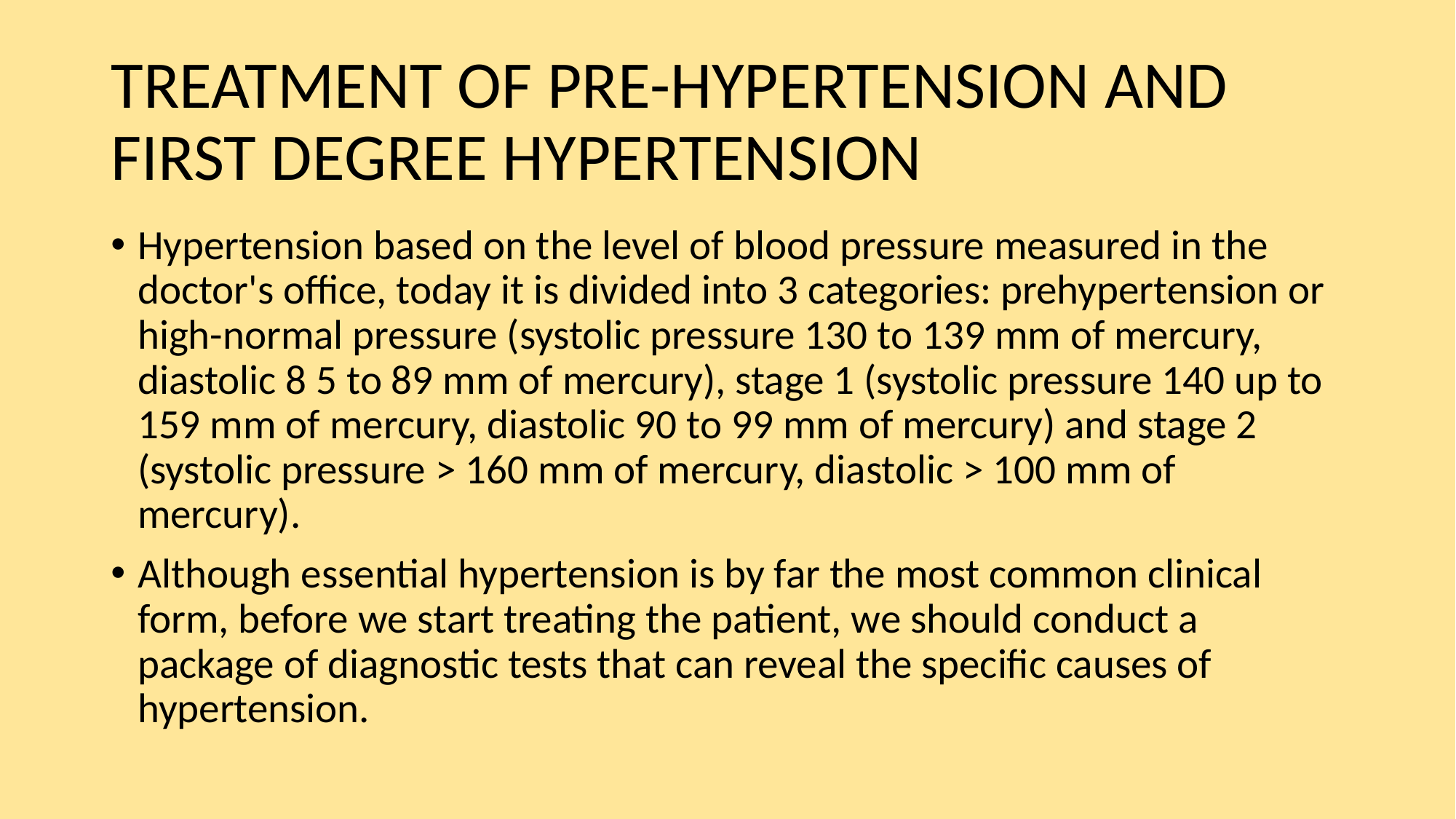

# TREATMENT OF PRE-HYPERTENSION AND FIRST DEGREE HYPERTENSION
Hypertension based on the level of blood pressure measured in the doctor's office, today it is divided into 3 categories: prehypertension or high-normal pressure (systolic pressure 130 to 139 mm of mercury, diastolic 8 5 to 89 mm of mercury), stage 1 (systolic pressure 140 up to 159 mm of mercury, diastolic 90 to 99 mm of mercury) and stage 2 (systolic pressure > 160 mm of mercury, diastolic > 100 mm of mercury).
Although essential hypertension is by far the most common clinical form, before we start treating the patient, we should conduct a package of diagnostic tests that can reveal the specific causes of hypertension.